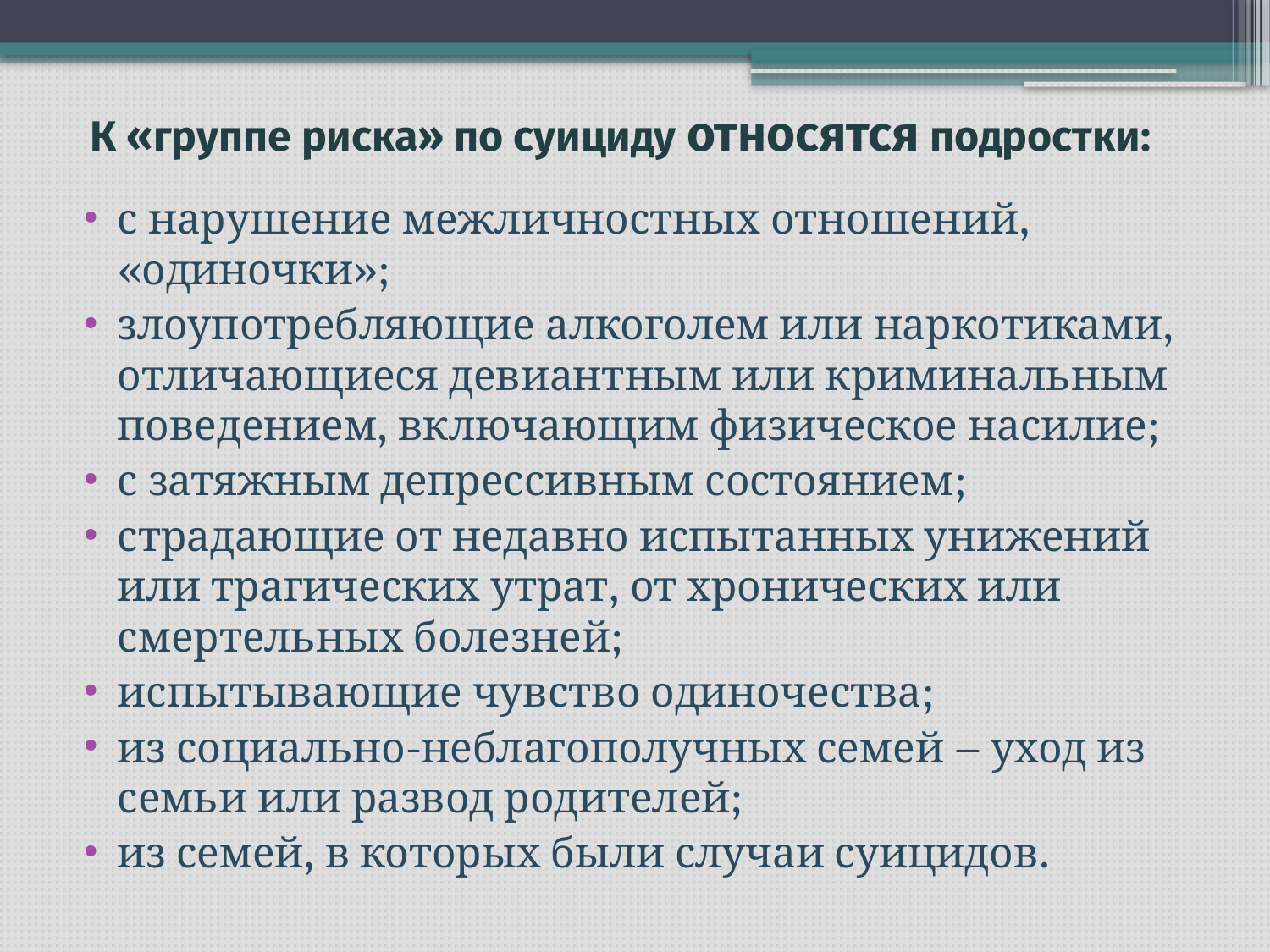

# К «группе риска» по суициду относятся подростки:
с нарушение межличностных отношений, «одиночки»;
злоупотребляющие алкоголем или наркотиками, отличающиеся девиантным или криминальным поведением, включающим физическое насилие;
с затяжным депрессивным состоянием;
страдающие от недавно испытанных унижений или трагических утрат, от хронических или смертельных болезней;
испытывающие чувство одиночества;
из социально-неблагополучных семей – уход из семьи или развод родителей;
из семей, в которых были случаи суицидов.